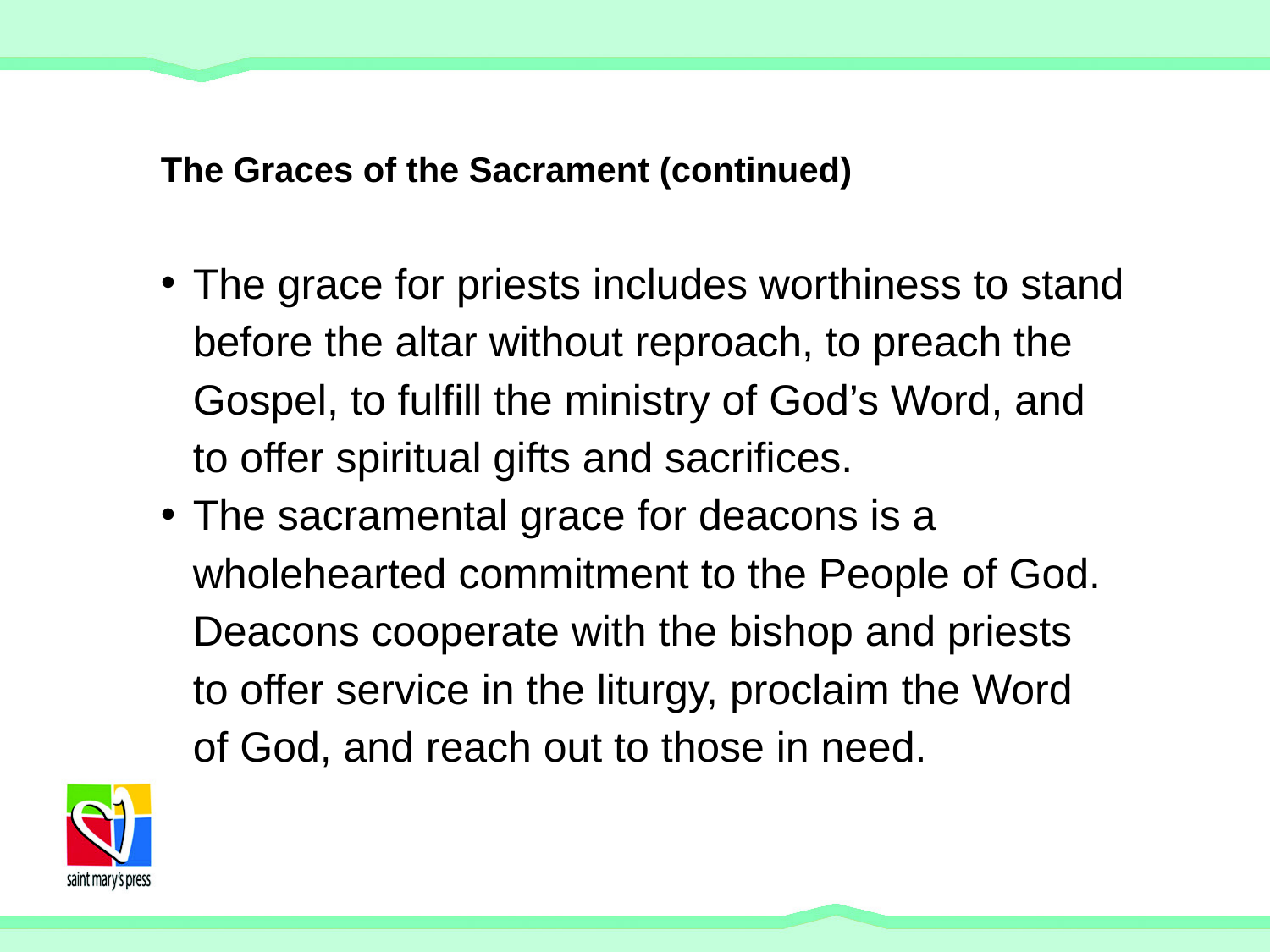

# The Graces of the Sacrament (continued)
The grace for priests includes worthiness to stand before the altar without reproach, to preach the Gospel, to fulfill the ministry of God’s Word, and
to offer spiritual gifts and sacrifices.
The sacramental grace for deacons is a wholehearted commitment to the People of God. Deacons cooperate with the bishop and priests
to offer service in the liturgy, proclaim the Word
of God, and reach out to those in need.